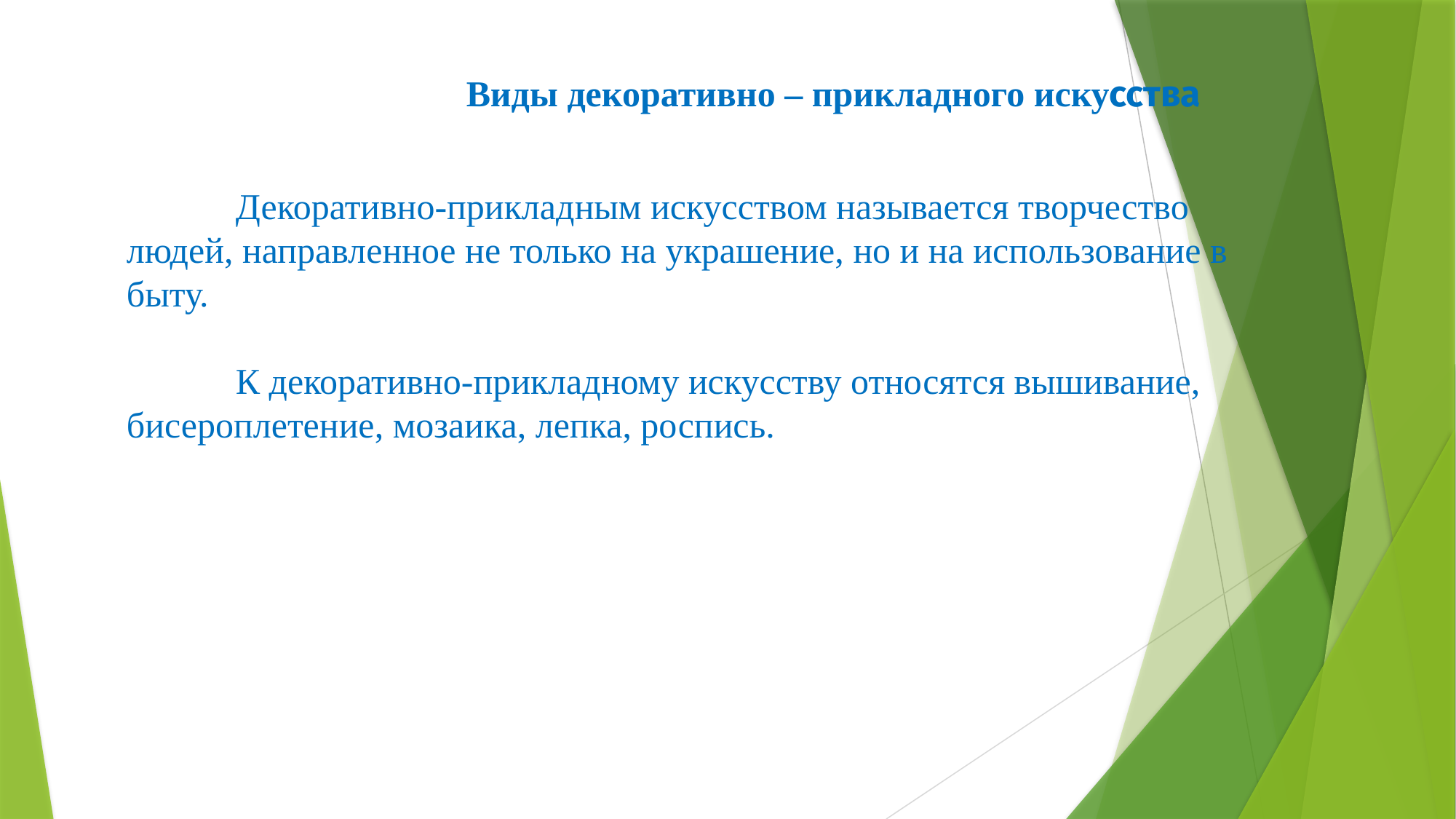

Виды декоративно – прикладного искусства
	Декоративно-прикладным искусством называется творчество людей, направленное не только на украшение, но и на использование в быту.

	К декоративно-прикладному искусству относятся вышивание, бисероплетение, мозаика, лепка, роспись.